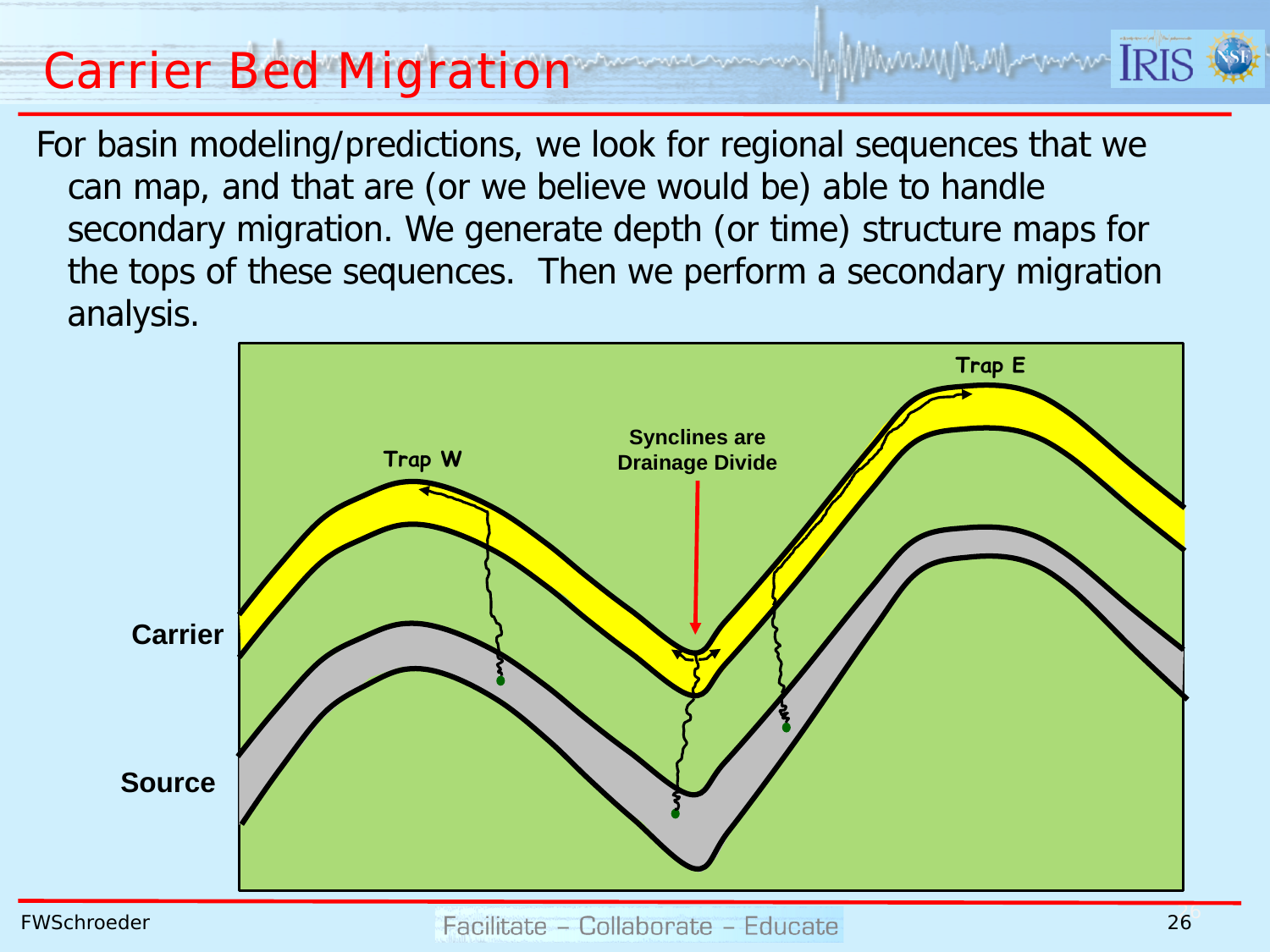

# Carrier Bed Migration
For basin modeling/predictions, we look for regional sequences that we can map, and that are (or we believe would be) able to handle secondary migration. We generate depth (or time) structure maps for the tops of these sequences.  Then we perform a secondary migration analysis.

Trap E

Synclines are Drainage Divide

Trap W

Carrier

Source